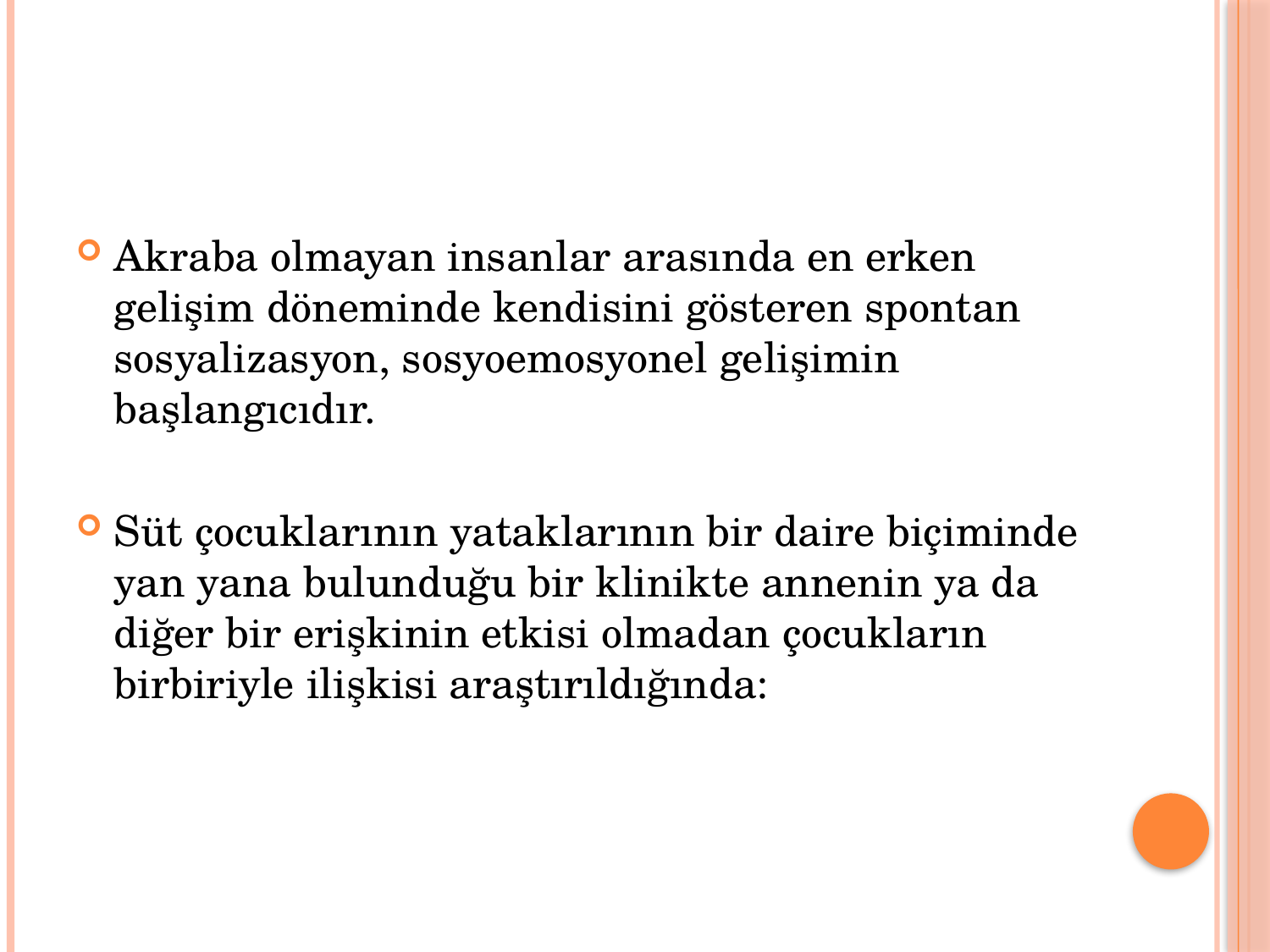

Akraba olmayan insanlar arasında en erken gelişim döneminde kendisini gösteren spontan sosyalizasyon, sosyoemosyonel gelişimin başlangıcıdır.

Süt çocuklarının yataklarının bir daire biçiminde yan yana bulunduğu bir klinikte annenin ya da diğer bir erişkinin etkisi olmadan çocukların birbiriyle ilişkisi araştırıldığında: